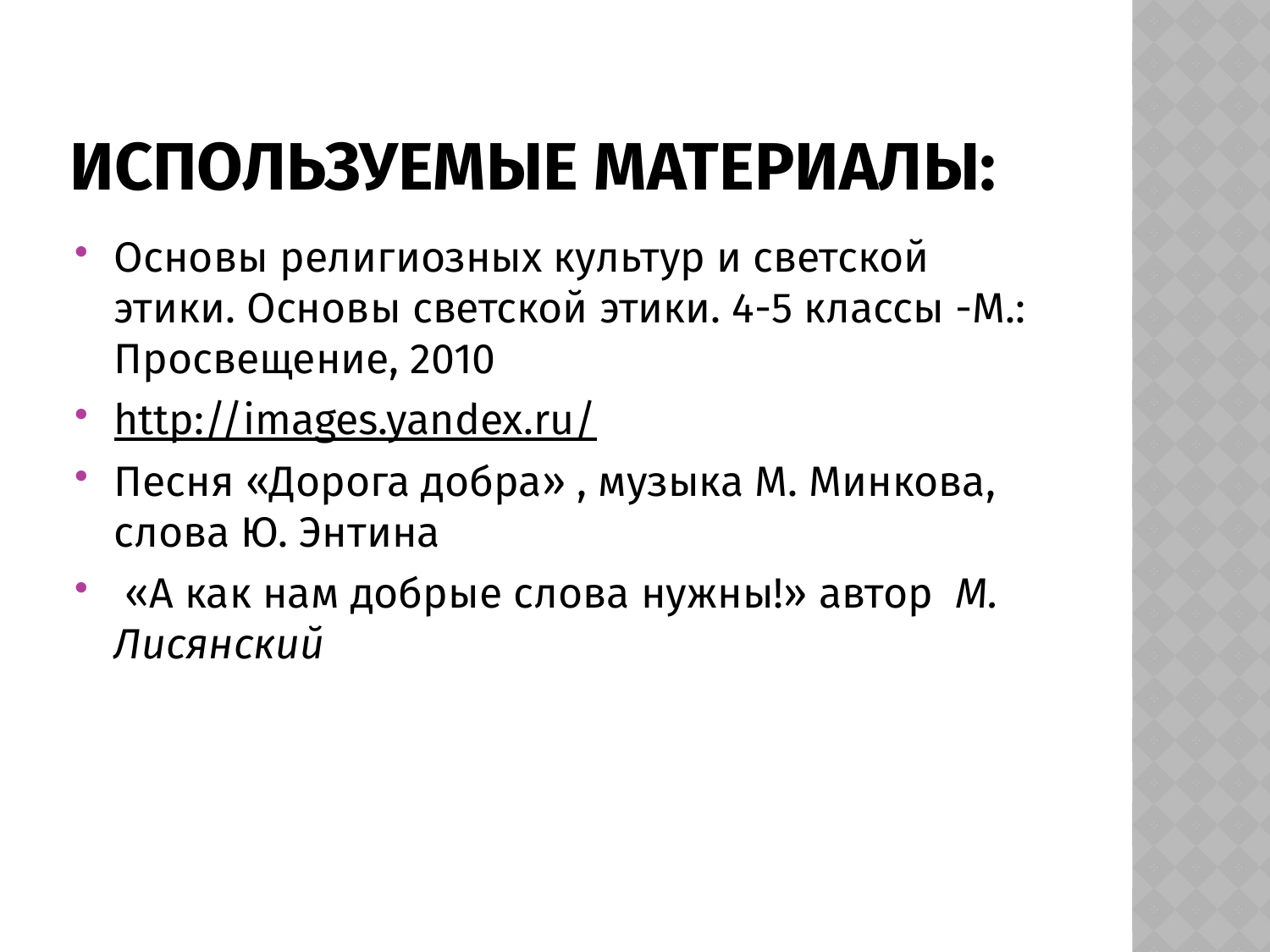

# Используемые материалы:
Основы религиозных культур и светской этики. Основы светской этики. 4-5 классы -М.: Просвещение, 2010
http://images.yandex.ru/
Песня «Дорога добра» , музыка М. Минкова, слова Ю. Энтина
 «А как нам добрые слова нужны!» автор  М. Лисянский